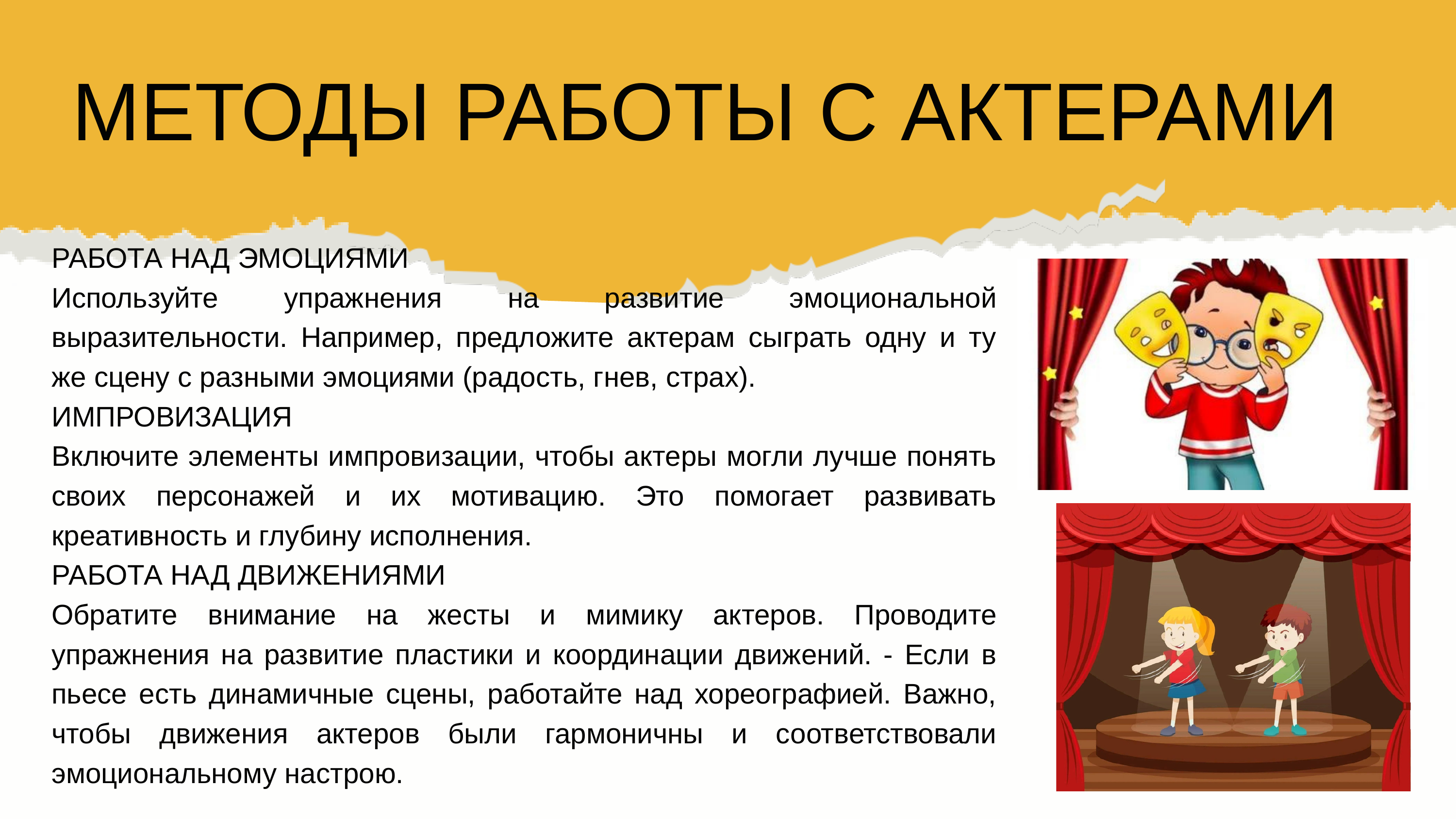

МЕТОДЫ РАБОТЫ С АКТЕРАМИ

РАБОТА НАД ЭМОЦИЯМИ
Используйте упражнения на развитие эмоциональной выразительности. Например, предложите актерам сыграть одну и ту же сцену с разными эмоциями (радость, гнев, страх).
ИМПРОВИЗАЦИЯ
Включите элементы импровизации, чтобы актеры могли лучше понять своих персонажей и их мотивацию. Это помогает развивать креативность и глубину исполнения.
РАБОТА НАД ДВИЖЕНИЯМИ
Обратите внимание на жесты и мимику актеров. Проводите упражнения на развитие пластики и координации движений. - Если в пьесе есть динамичные сцены, работайте над хореографией. Важно, чтобы движения актеров были гармоничны и соответствовали эмоциональному настрою.